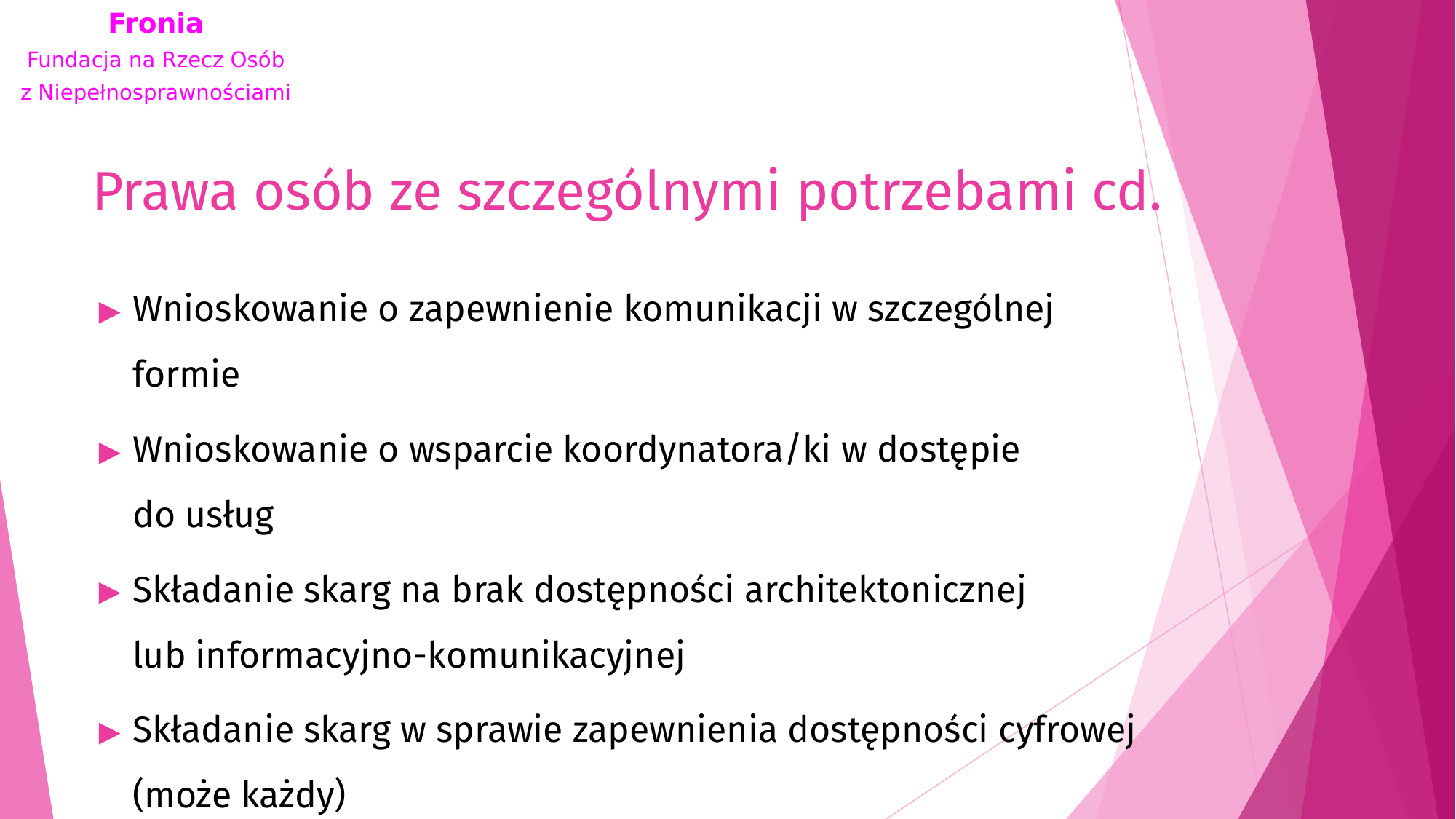

# Prawa osób ze szczególnymi potrzebami cd.
Wnioskowanie o zapewnienie komunikacji w szczególnej formie
Wnioskowanie o wsparcie koordynatora/ki w dostępie do usług
Składanie skarg na brak dostępności architektonicznej lub informacyjno-komunikacyjnej
Składanie skarg w sprawie zapewnienia dostępności cyfrowej (może każdy)